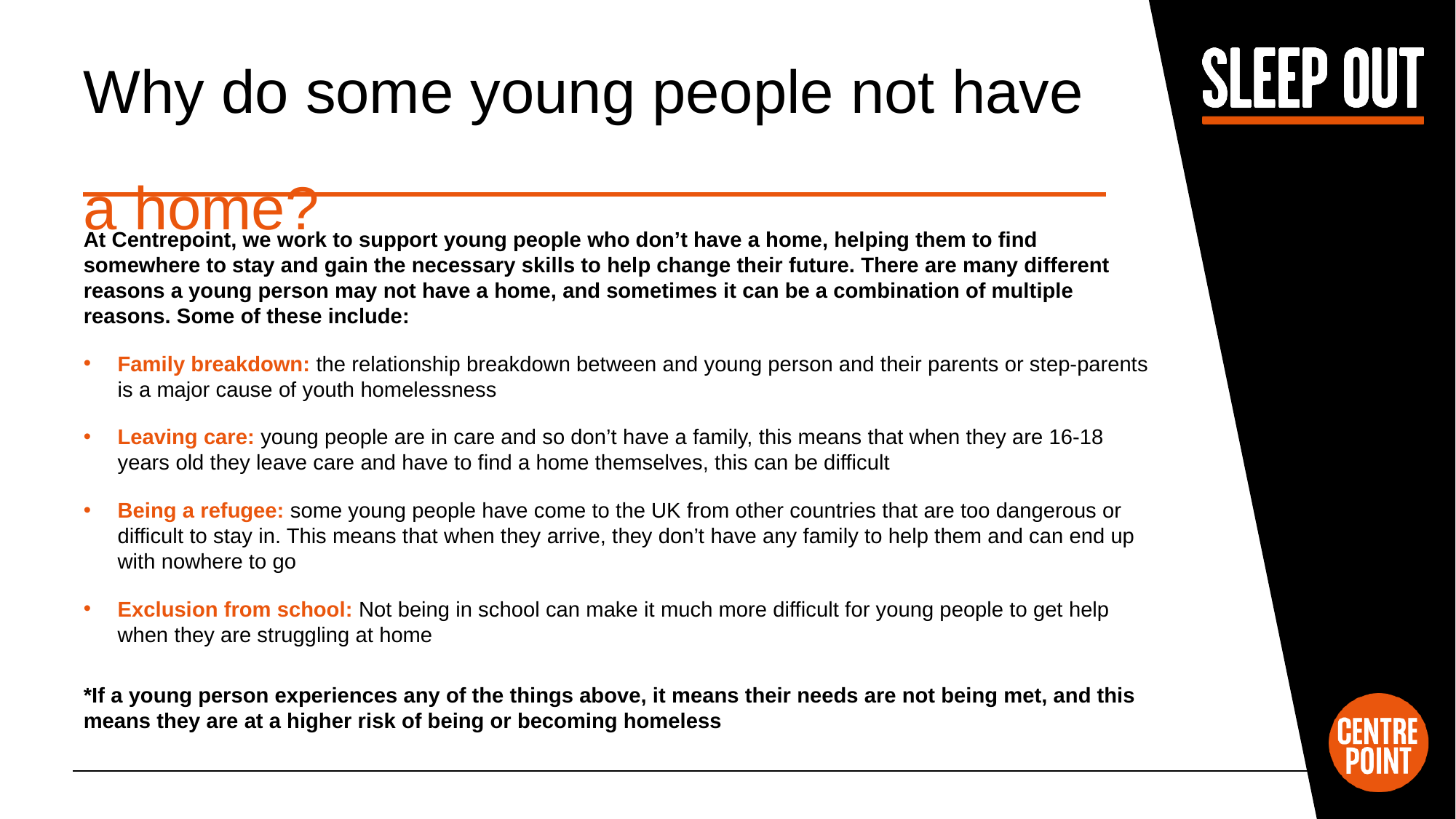

# Why do some young people not have a home?
At Centrepoint, we work to support young people who don’t have a home, helping them to find somewhere to stay and gain the necessary skills to help change their future. There are many different reasons a young person may not have a home, and sometimes it can be a combination of multiple reasons. Some of these include:
Family breakdown: the relationship breakdown between and young person and their parents or step-parents is a major cause of youth homelessness
Leaving care: young people are in care and so don’t have a family, this means that when they are 16-18 years old they leave care and have to find a home themselves, this can be difficult
Being a refugee: some young people have come to the UK from other countries that are too dangerous or difficult to stay in. This means that when they arrive, they don’t have any family to help them and can end up with nowhere to go
Exclusion from school: Not being in school can make it much more difficult for young people to get help when they are struggling at home
*If a young person experiences any of the things above, it means their needs are not being met, and this means they are at a higher risk of being or becoming homeless